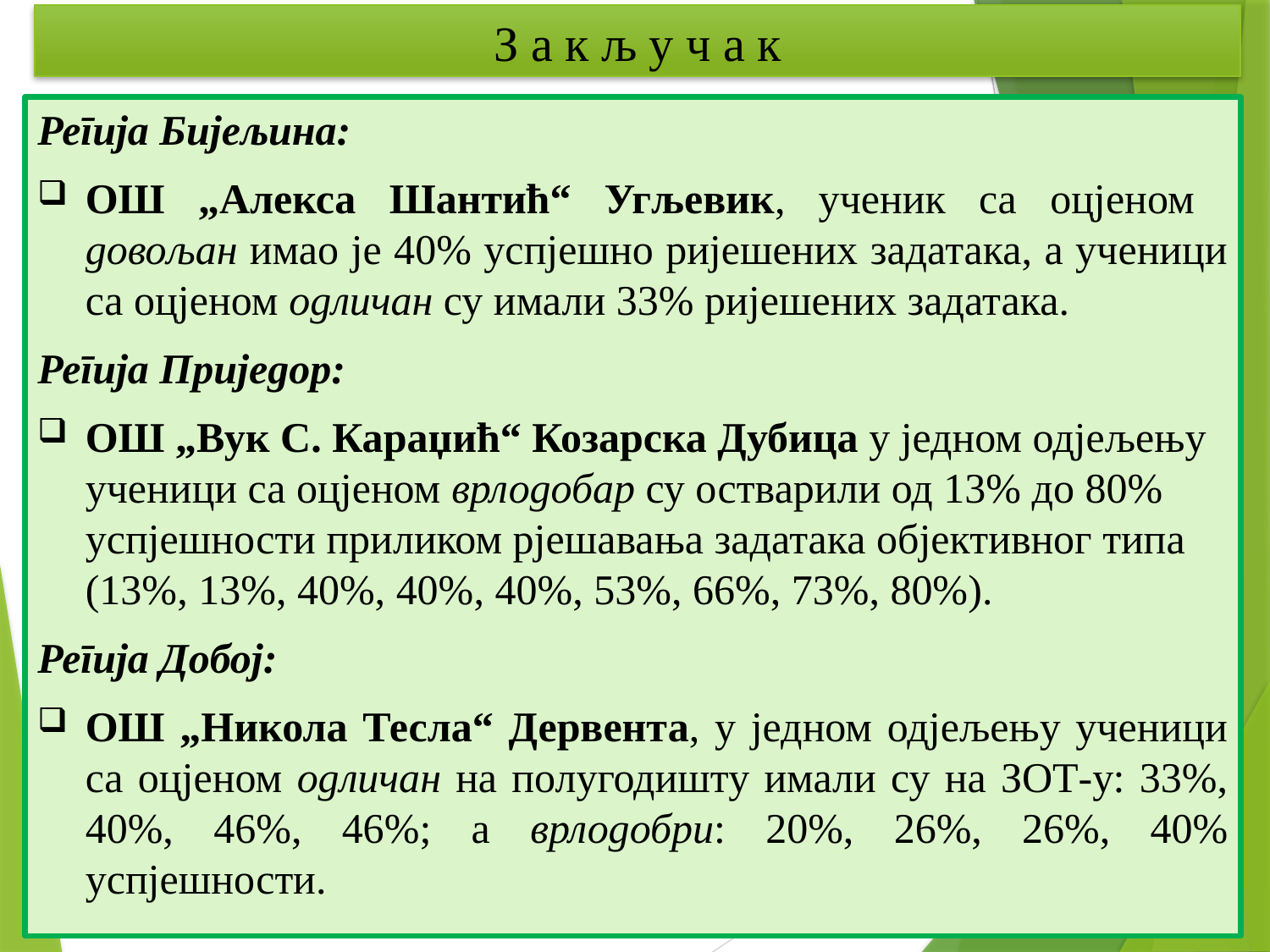

З а к љ у ч а к
#
Регија Бијељина:
ОШ „Алекса Шантић“ Угљевик, ученик са оцјеном  довољан имао је 40% успјешно ријешених задатака, а ученици са оцјеном одличан су имали 33% ријешених задатака.
Регија Приједор:
ОШ „Вук С. Караџић“ Козарска Дубица у једном одјељењу ученици са оцјеном врлодобар су остварили од 13% до 80% успјешности приликом рјешавања задатака објективног типа (13%, 13%, 40%, 40%, 40%, 53%, 66%, 73%, 80%).
Регија Добој:
ОШ „Никола Тесла“ Дервента, у једном одјељењу ученици са оцјеном одличан на полугодишту имали су на ЗОТ-у: 33%, 40%, 46%, 46%; а врлодобри: 20%, 26%, 26%, 40% успјешности.